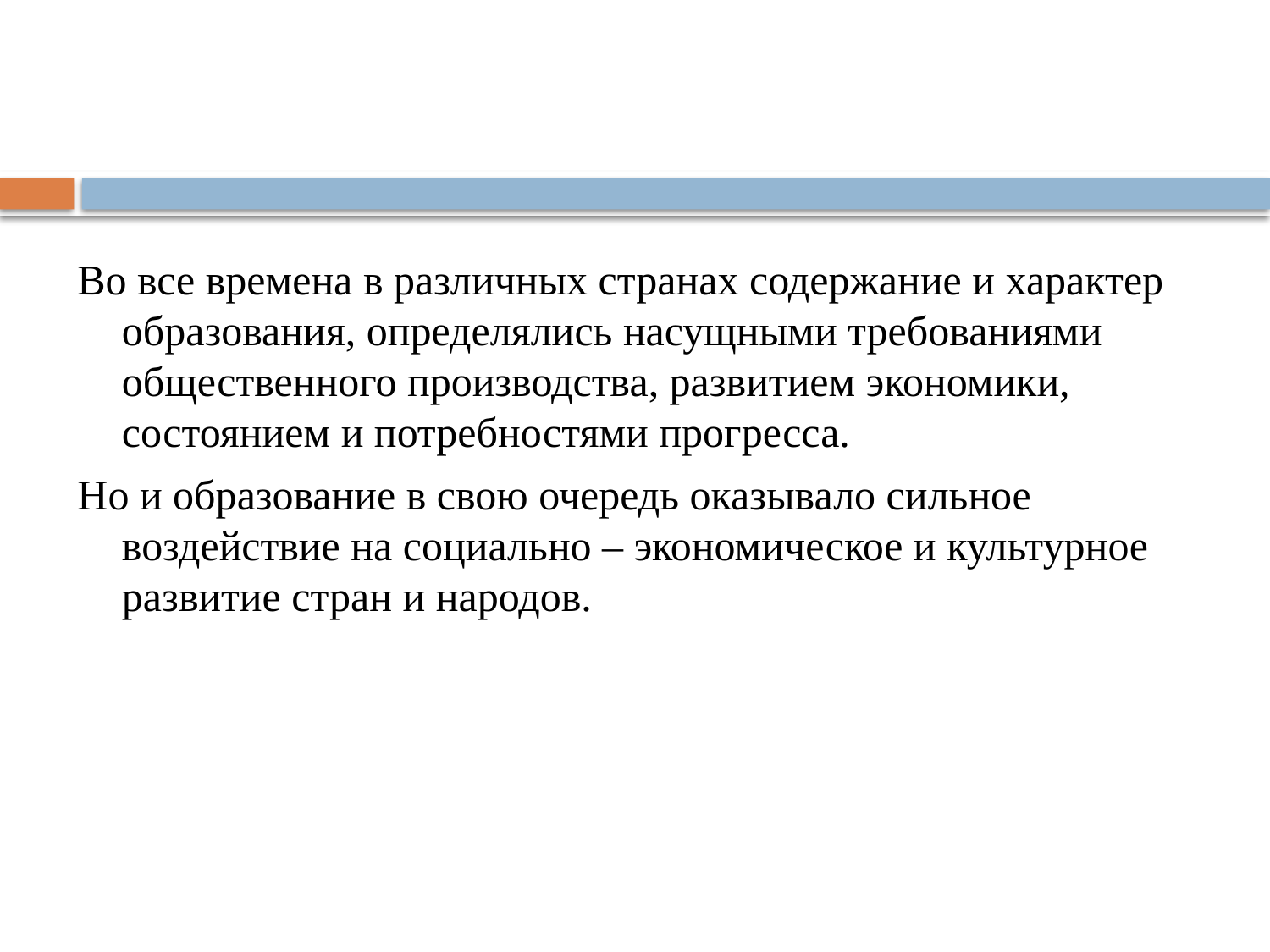

Во все времена в различных странах содержание и характер образования, определялись насущными требованиями общественного производства, развитием экономики, состоянием и потребностями прогресса.
Но и образование в свою очередь оказывало сильное воздействие на социально – экономическое и культурное развитие стран и народов.